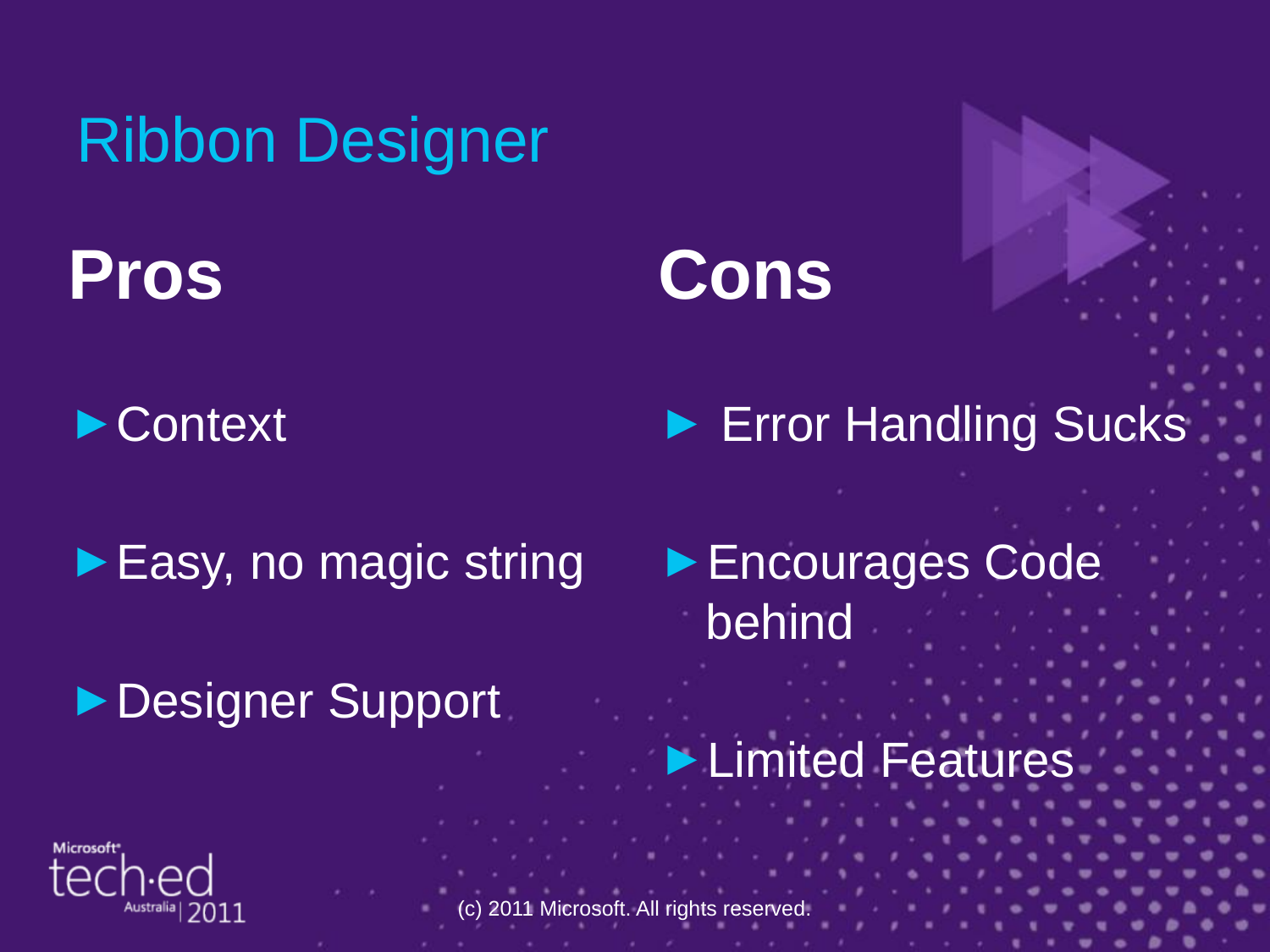

# Ribbon Designer
Pros

Context

Easy, no magic string

Designer Support
Cons

 Error Handling Sucks

Encourages Code behind

Limited Features
(c) 2011 Microsoft. All rights reserved.